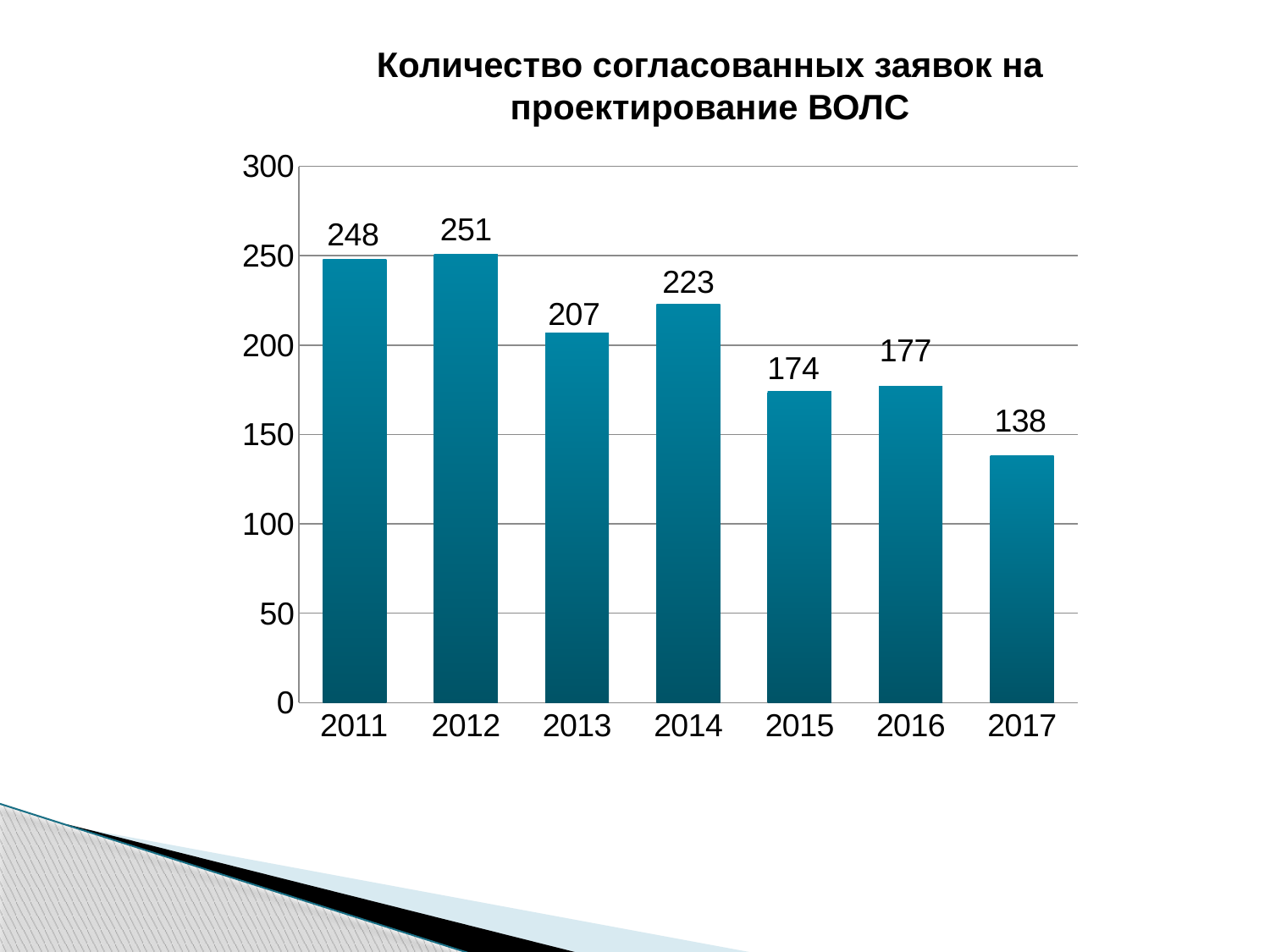

Количество согласованных заявок на проектирование ВОЛС

### Chart

| Category | Кол-во обращений |
|---|---|
| 2011 | 248.0 |
| 2012 | 251.0 |
| 2013 | 207.0 |
| 2014 | 223.0 |
| 2015 | 174.0 |
| 2016 | 177.0 |
| 2017 | 138.0 |